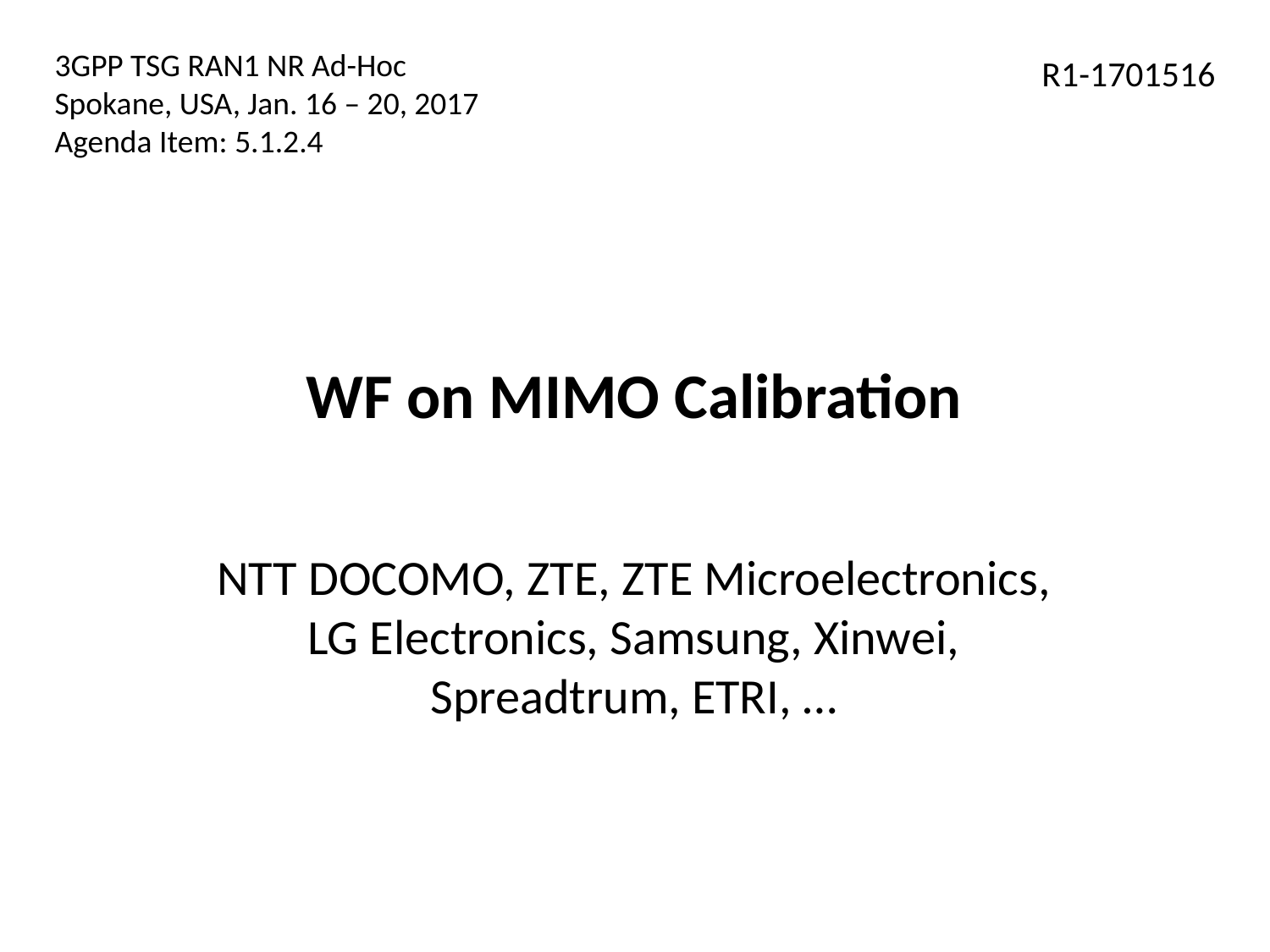

3GPP TSG RAN1 NR Ad-Hoc
Spokane, USA, Jan. 16 – 20, 2017
Agenda Item: 5.1.2.4
R1-1701516
# WF on MIMO Calibration
NTT DOCOMO, ZTE, ZTE Microelectronics, LG Electronics, Samsung, Xinwei, Spreadtrum, ETRI, …